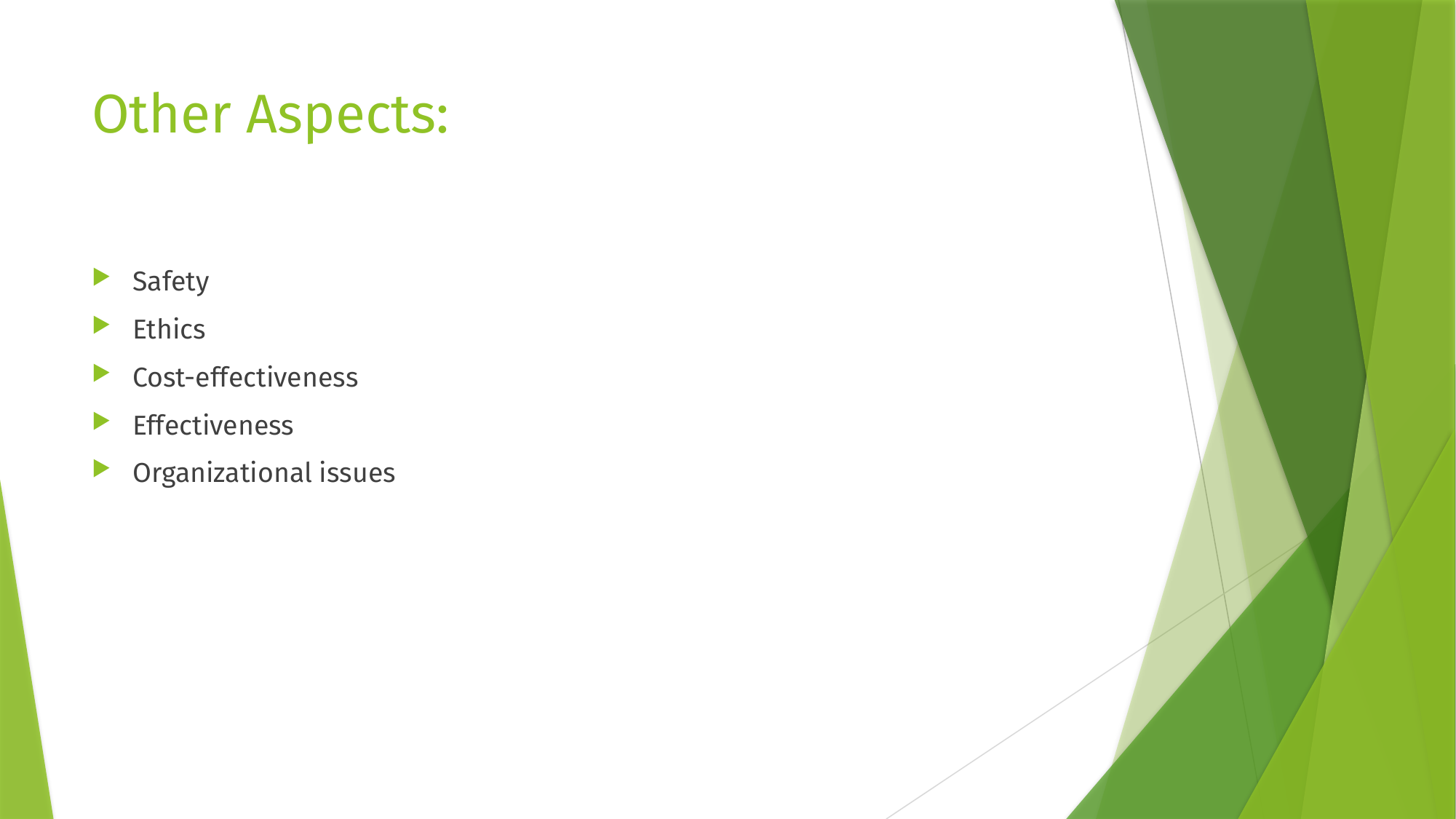

Other Aspects:
Safety
Ethics
Cost-effectiveness
Effectiveness
Organizational issues